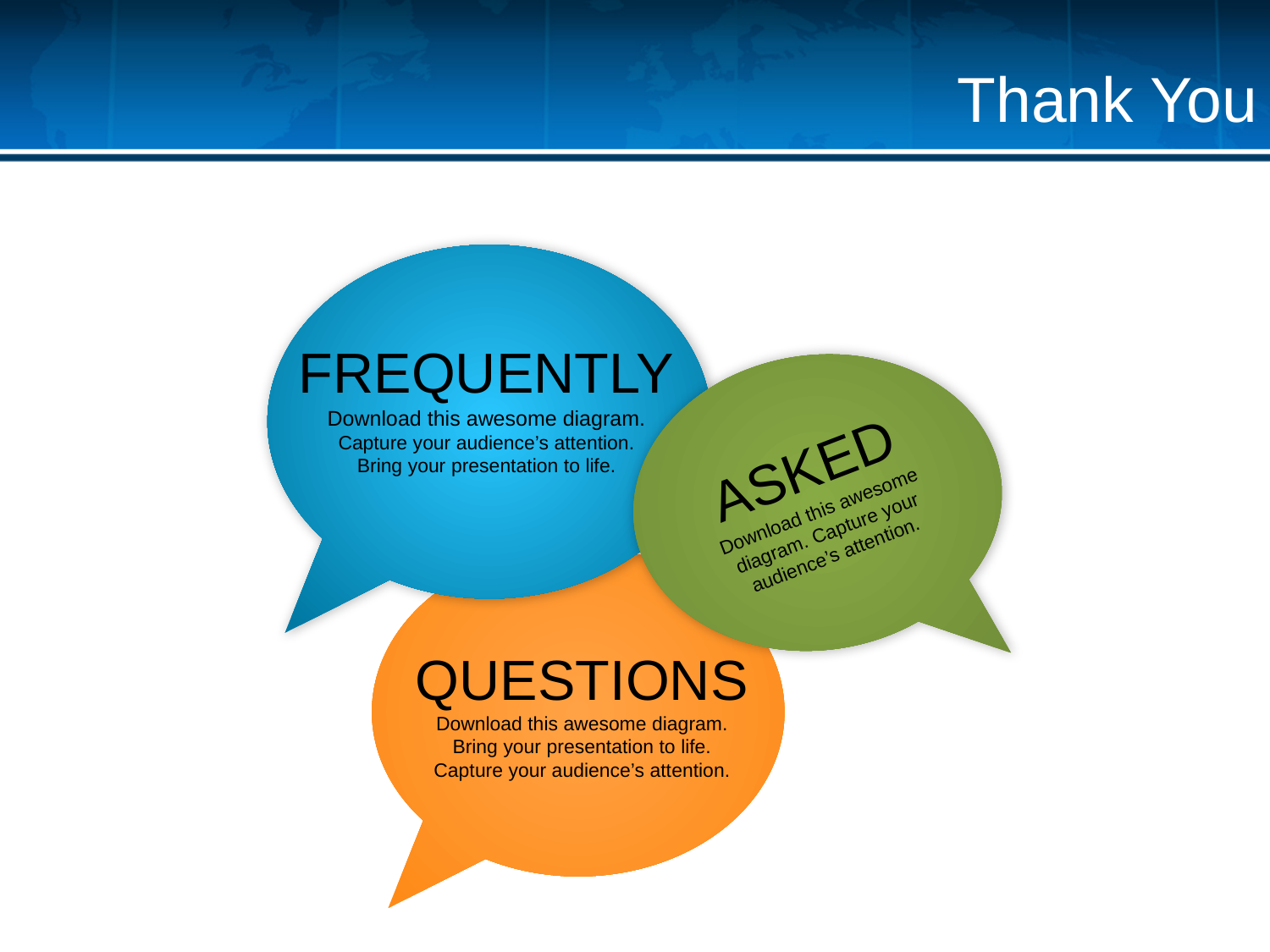

Thank You

FREQUENTLY
Download this awesome diagram.
Capture your audience’s attention.
Bring your presentation to life.

ASKED
Download this awesome diagram. Capture your audience’s attention.

QUESTIONS
Download this awesome diagram.
Bring your presentation to life.
Capture your audience’s attention.